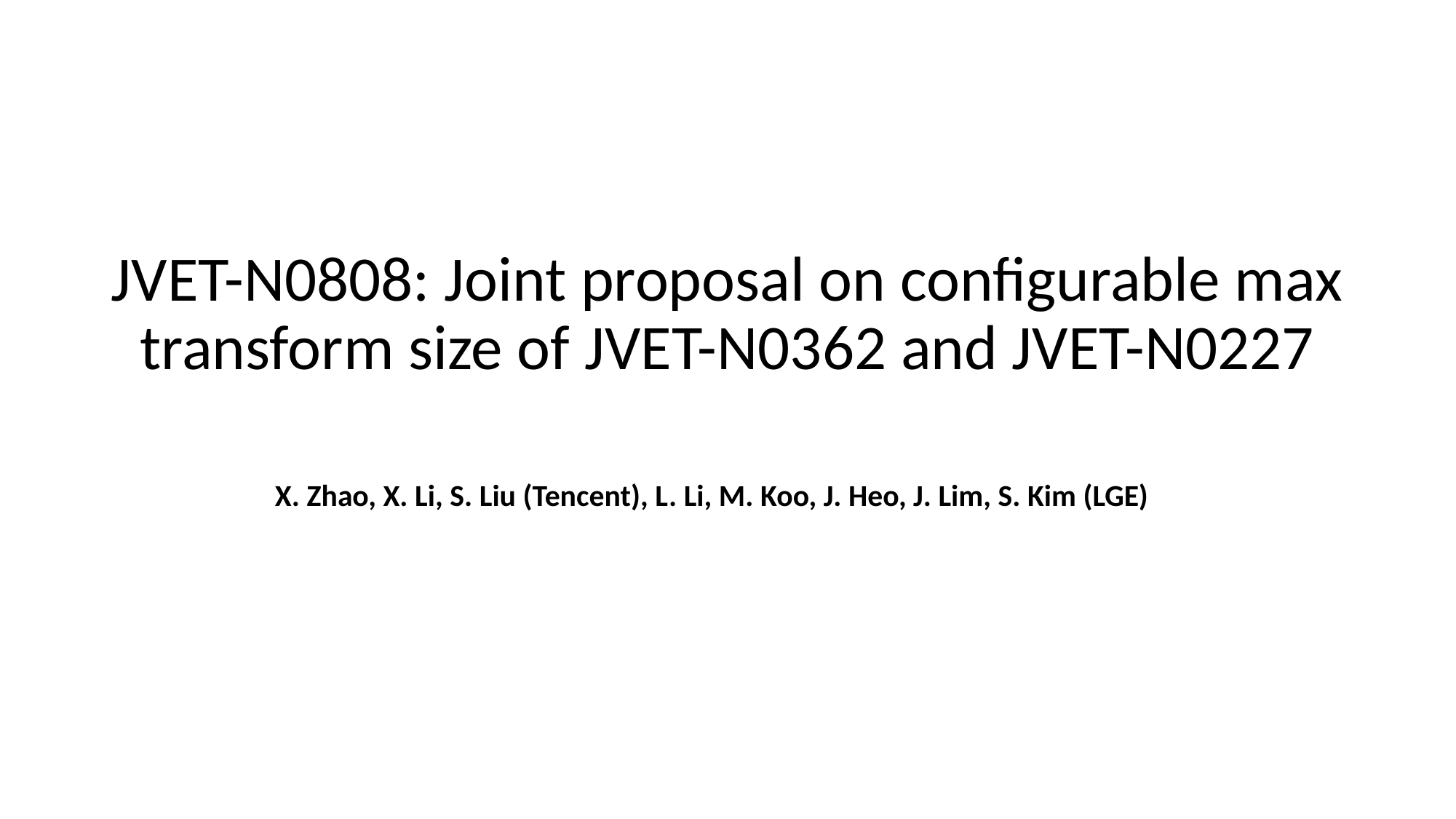

# JVET-N0808: Joint proposal on configurable max transform size of JVET-N0362 and JVET-N0227
X. Zhao, X. Li, S. Liu (Tencent), L. Li, M. Koo, J. Heo, J. Lim, S. Kim (LGE)